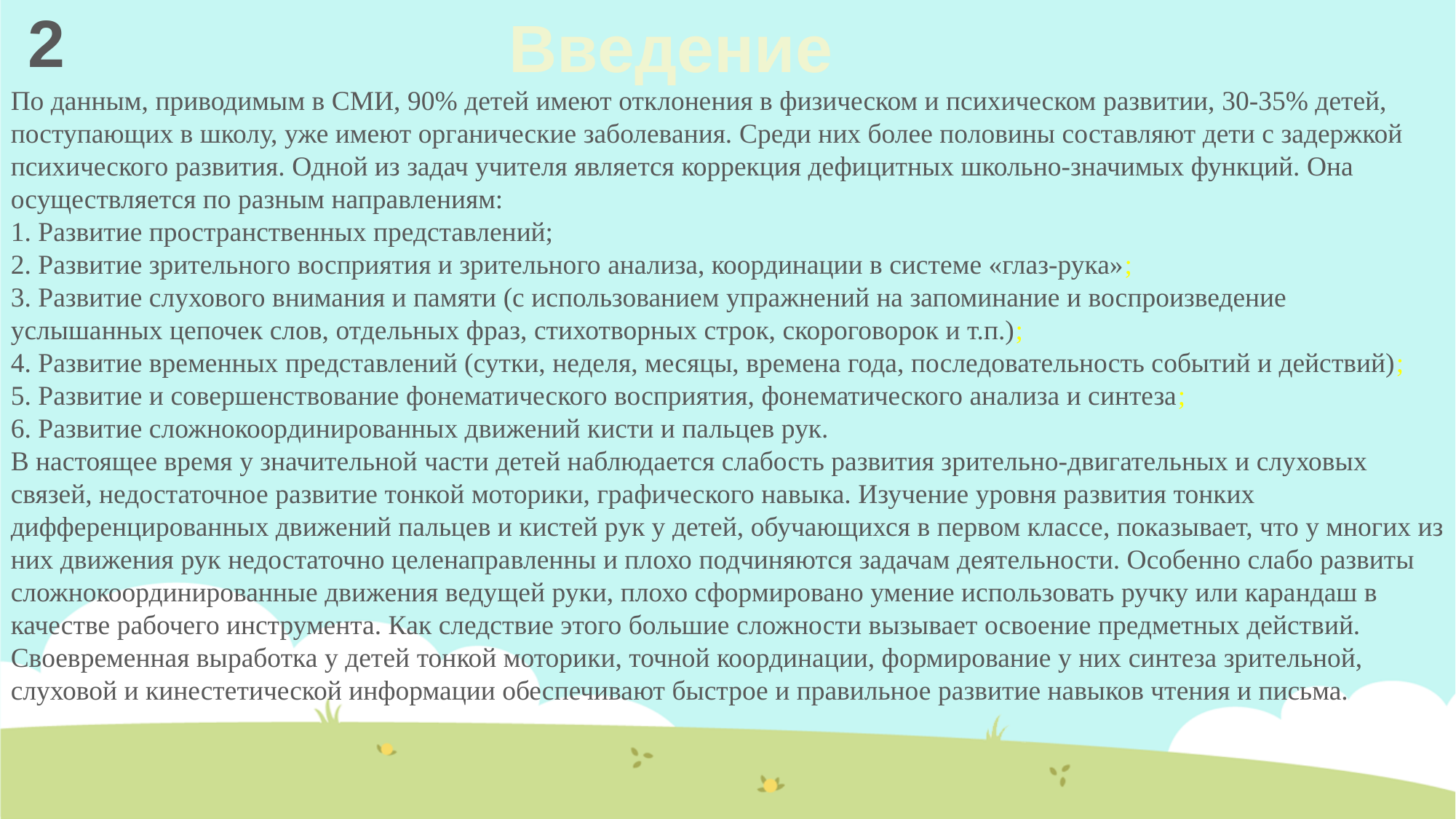

Введение
2
По данным, приводимым в СМИ, 90% детей имеют отклонения в физическом и психическом развитии, 30-35% детей, поступающих в школу, уже имеют органические заболевания. Среди них более половины составляют дети с задержкой психического развития. Одной из задач учителя является коррекция дефицитных школьно-значимых функций. Она осуществляется по разным направлениям:
1. Развитие пространственных представлений;
2. Развитие зрительного восприятия и зрительного анализа, координации в системе «глаз-рука»;
3. Развитие слухового внимания и памяти (с использованием упражнений на запоминание и воспроизведение услышанных цепочек слов, отдельных фраз, стихотворных строк, скороговорок и т.п.);
4. Развитие временных представлений (сутки, неделя, месяцы, времена года, последовательность событий и действий);
5. Развитие и совершенствование фонематического восприятия, фонематического анализа и синтеза;
6. Развитие сложнокоординированных движений кисти и пальцев рук.
В настоящее время у значительной части детей наблюдается слабость развития зрительно-двигательных и слуховых связей, недостаточное развитие тонкой моторики, графического навыка. Изучение уровня развития тонких дифференцированных движений пальцев и кистей рук у детей, обучающихся в первом классе, показывает, что у многих из них движения рук недостаточно целенаправленны и плохо подчиняются задачам деятельности. Особенно слабо развиты сложнокоординированные движения ведущей руки, плохо сформировано умение использовать ручку или карандаш в качестве рабочего инструмента. Как следствие этого большие сложности вызывает освоение предметных действий. Своевременная выработка у детей тонкой моторики, точной координации, формирование у них синтеза зрительной, слуховой и кинестетической информации обеспечивают быстрое и правильное развитие навыков чтения и письма.